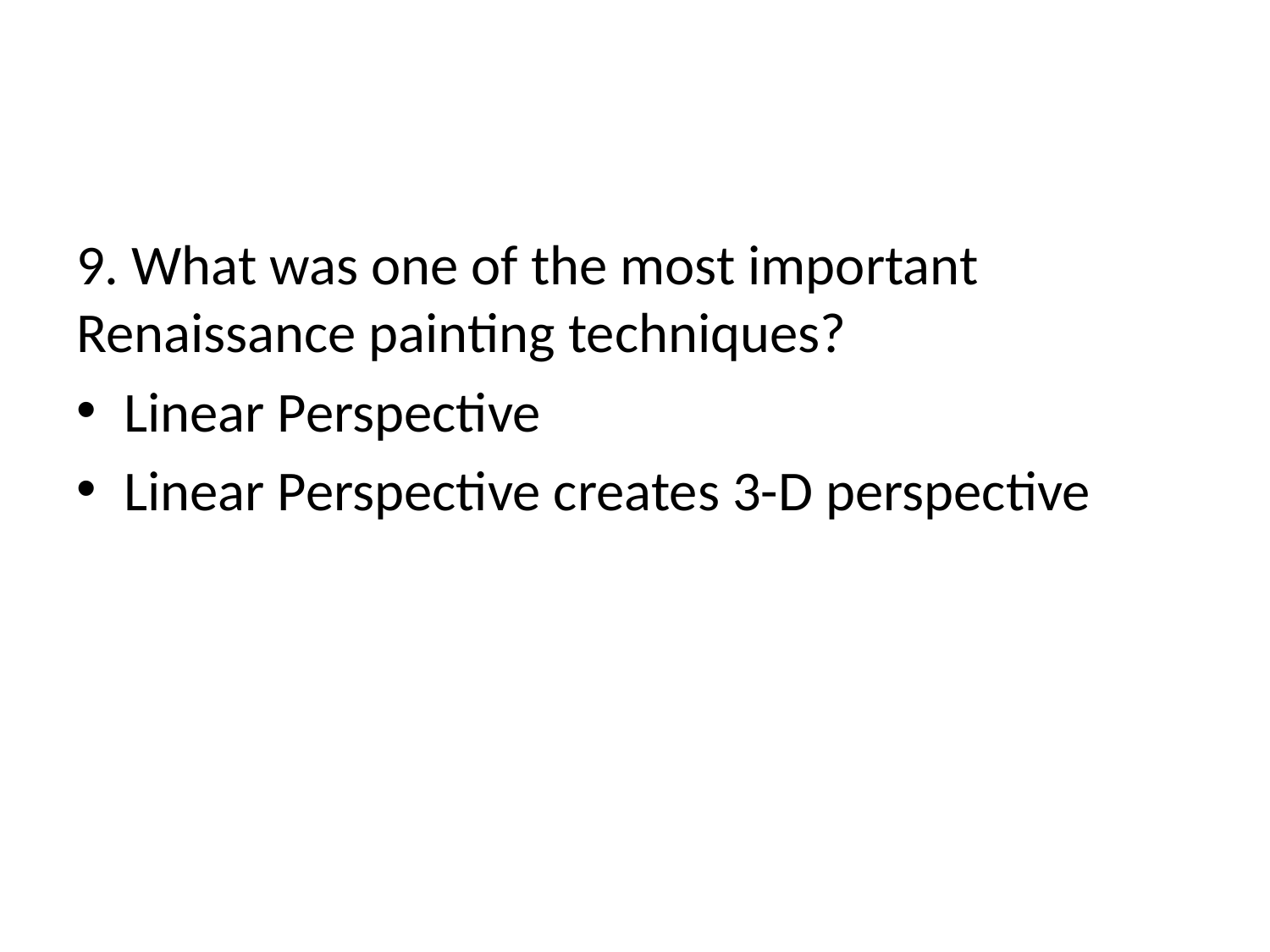

#
9. What was one of the most important Renaissance painting techniques?
Linear Perspective
Linear Perspective creates 3-D perspective